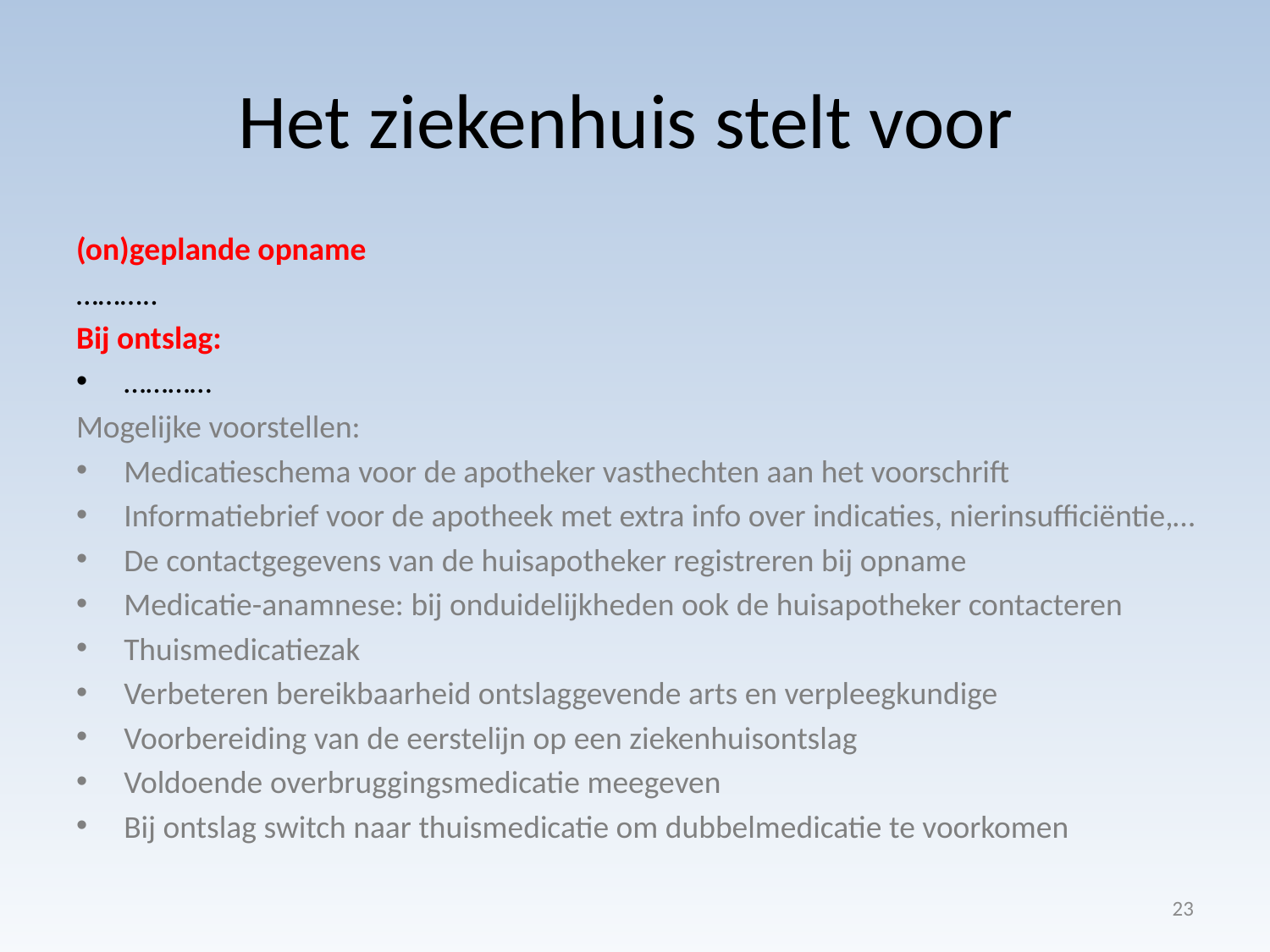

# Het ziekenhuis stelt voor
(on)geplande opname
………..
Bij ontslag:
…………
Mogelijke voorstellen:
Medicatieschema voor de apotheker vasthechten aan het voorschrift
Informatiebrief voor de apotheek met extra info over indicaties, nierinsufficiëntie,…
De contactgegevens van de huisapotheker registreren bij opname
Medicatie-anamnese: bij onduidelijkheden ook de huisapotheker contacteren
Thuismedicatiezak
Verbeteren bereikbaarheid ontslaggevende arts en verpleegkundige
Voorbereiding van de eerstelijn op een ziekenhuisontslag
Voldoende overbruggingsmedicatie meegeven
Bij ontslag switch naar thuismedicatie om dubbelmedicatie te voorkomen

23